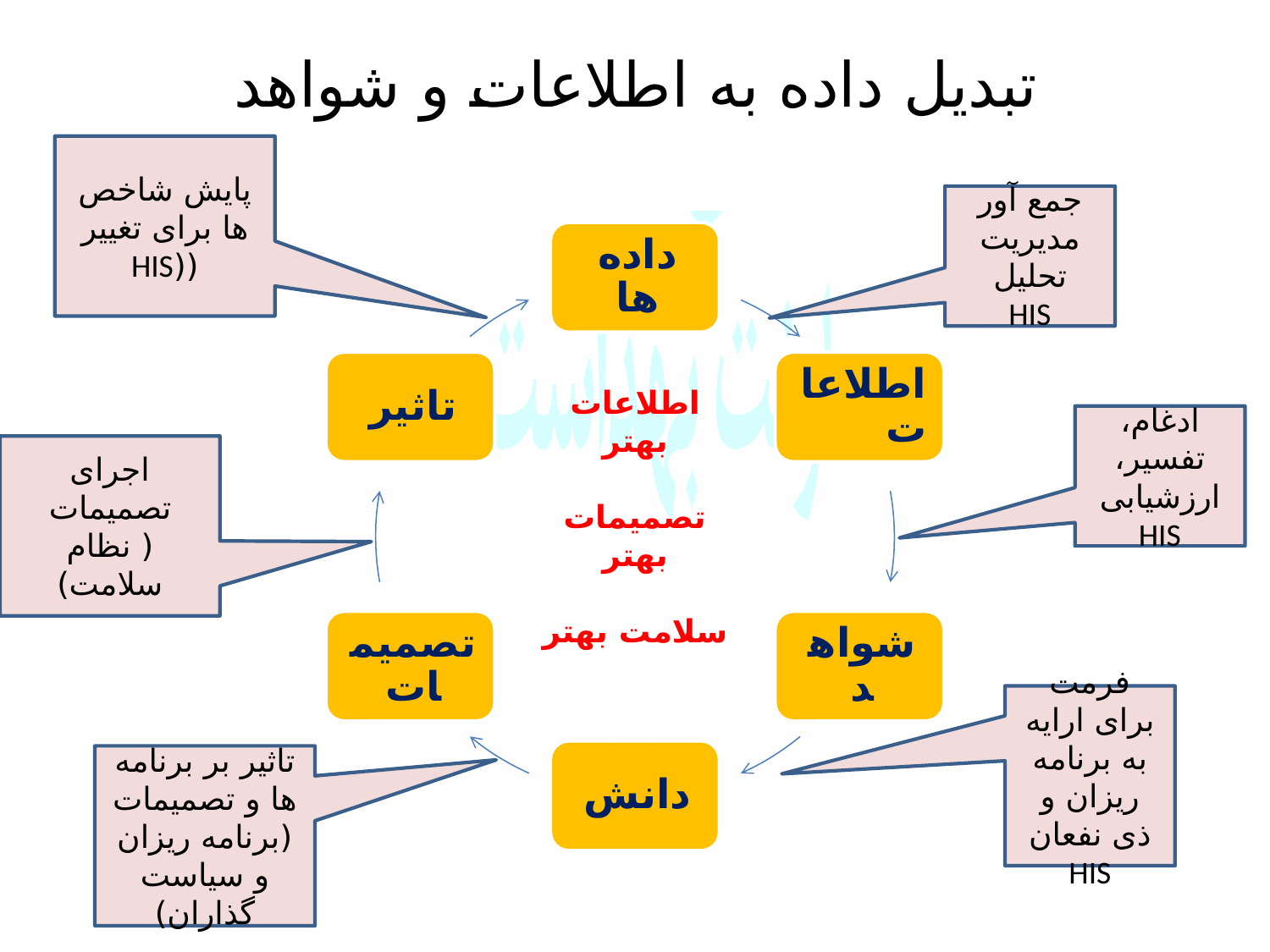

# تبدیل داده به اطلاعات و شواهد
پایش شاخص ها برای تغییر ((HIS
جمع آور مدیریت تحلیل
HIS
داده ها
اطلاعات
شواهد
دانش
تصمیمات
تاثیر
اطلاعات بهتر

تصمیمات بهتر

سلامت بهتر
ادغام، تفسیر، ارزشیابی
HIS
اجرای تصمیمات
( نظام سلامت)
فرمت برای ارایه به برنامه ریزان و ذی نفعان
HIS
تاثیر بر برنامه ها و تصمیمات
(برنامه ریزان و سیاست گذاران)